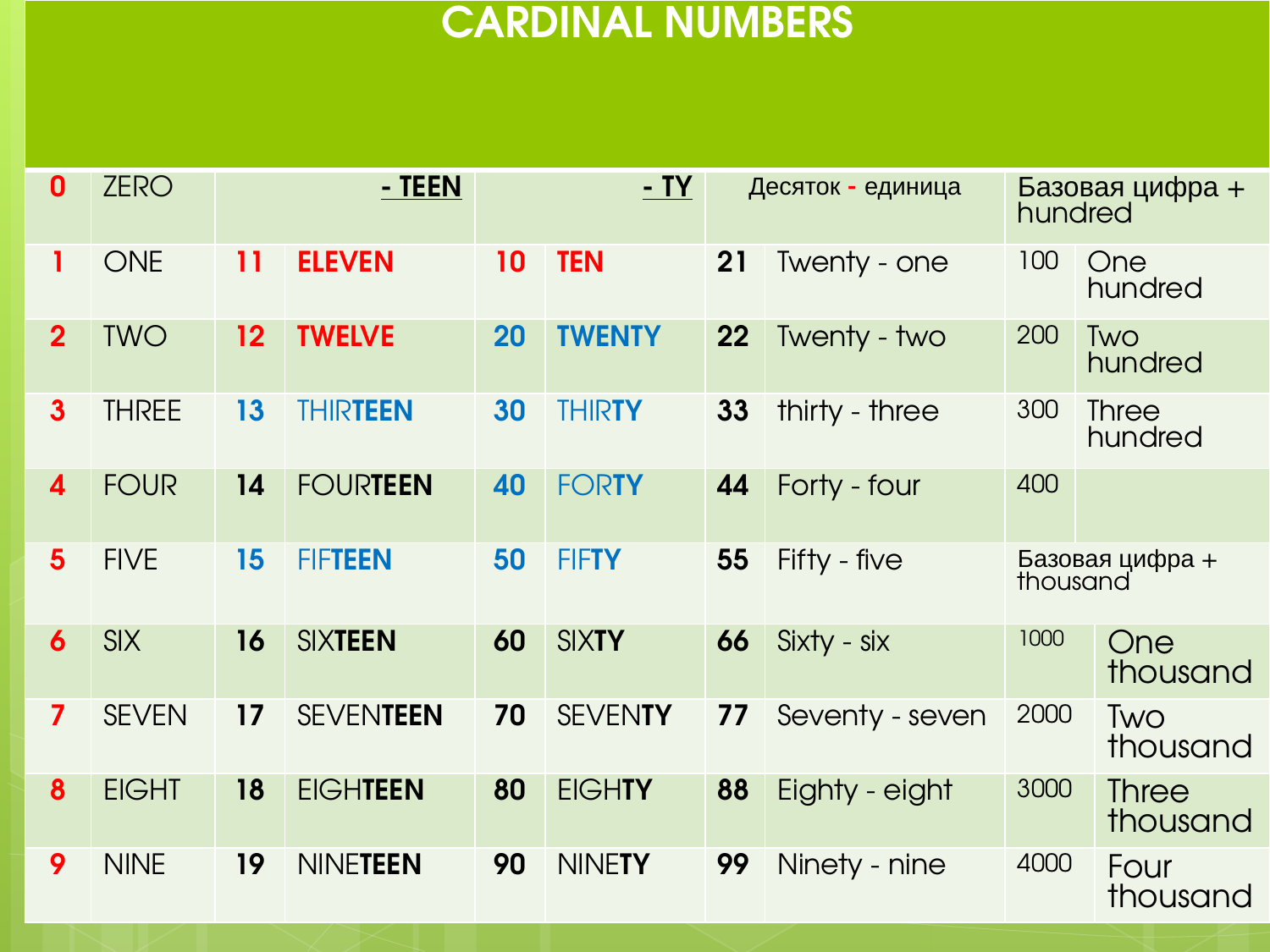

| CARDINAL NUMBERS |  |  |  |  |  |  |  |  |  |  |
| --- | --- | --- | --- | --- | --- | --- | --- | --- | --- | --- |
| 0 | ZERO | - TEEN |  | - TY |  | Десяток - единица |  | Базовая цифра + hundred |  |  |
| 1 | ONE | 11 | ELEVEN | 10 | TEN | 21 | Twenty - one | 100 | One hundred |  |
| 2 | TWO | 12 | TWELVE | 20 | TWENTY | 22 | Twenty - two | 200 | Two hundred |  |
| 3 | THREE | 13 | THIRTEEN | 30 | THIRTY | 33 | thirty - three | 300 | Three hundred |  |
| 4 | FOUR | 14 | FOURTEEN | 40 | FORTY | 44 | Forty - four | 400 |  |  |
| 5 | FIVE | 15 | FIFTEEN | 50 | FIFTY | 55 | Fifty - five | Базовая цифра + thousand |  |  |
| 6 | SIX | 16 | SIXTEEN | 60 | SIXTY | 66 | Sixty - six | 1000 |  | One thousand |
| 7 | SEVEN | 17 | SEVENTEEN | 70 | SEVENTY | 77 | Seventy - seven | 2000 |  | Two thousand |
| 8 | EIGHT | 18 | EIGHTEEN | 80 | EIGHTY | 88 | Eighty - eight | 3000 |  | Three thousand |
| 9 | NINE | 19 | NINETEEN | 90 | NINETY | 99 | Ninety - nine | 4000 |  | Four thousand |